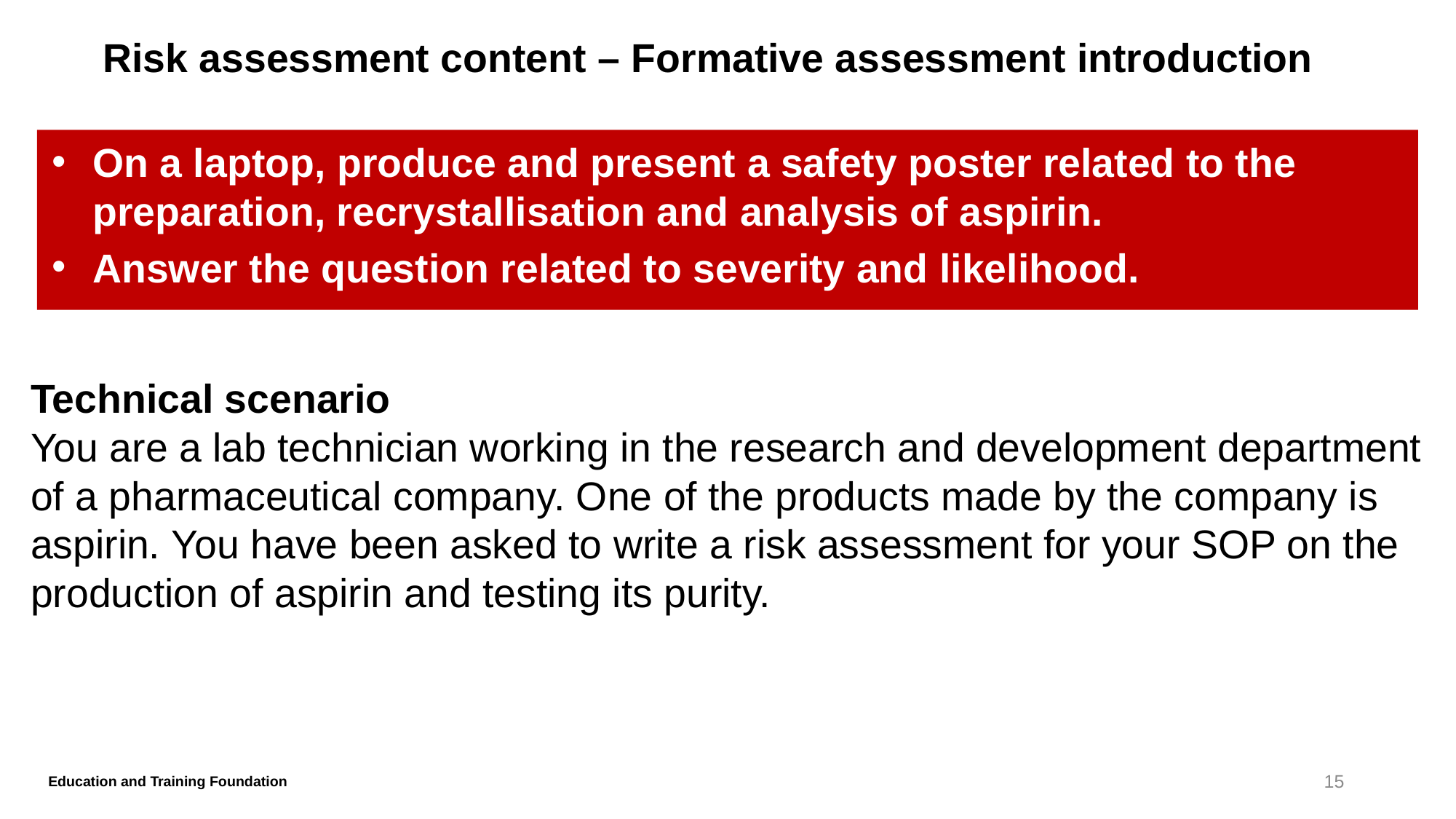

# Risk assessment content – Formative assessment introduction
On a laptop, produce and present a safety poster related to the preparation, recrystallisation and analysis of aspirin.
Answer the question related to severity and likelihood.

Technical scenario​
You are a lab technician working in the research and development department of a pharmaceutical company. One of the products made by the company is aspirin. You have been asked to write a risk assessment for your SOP on the production of aspirin and testing its purity.
15
Education and Training Foundation